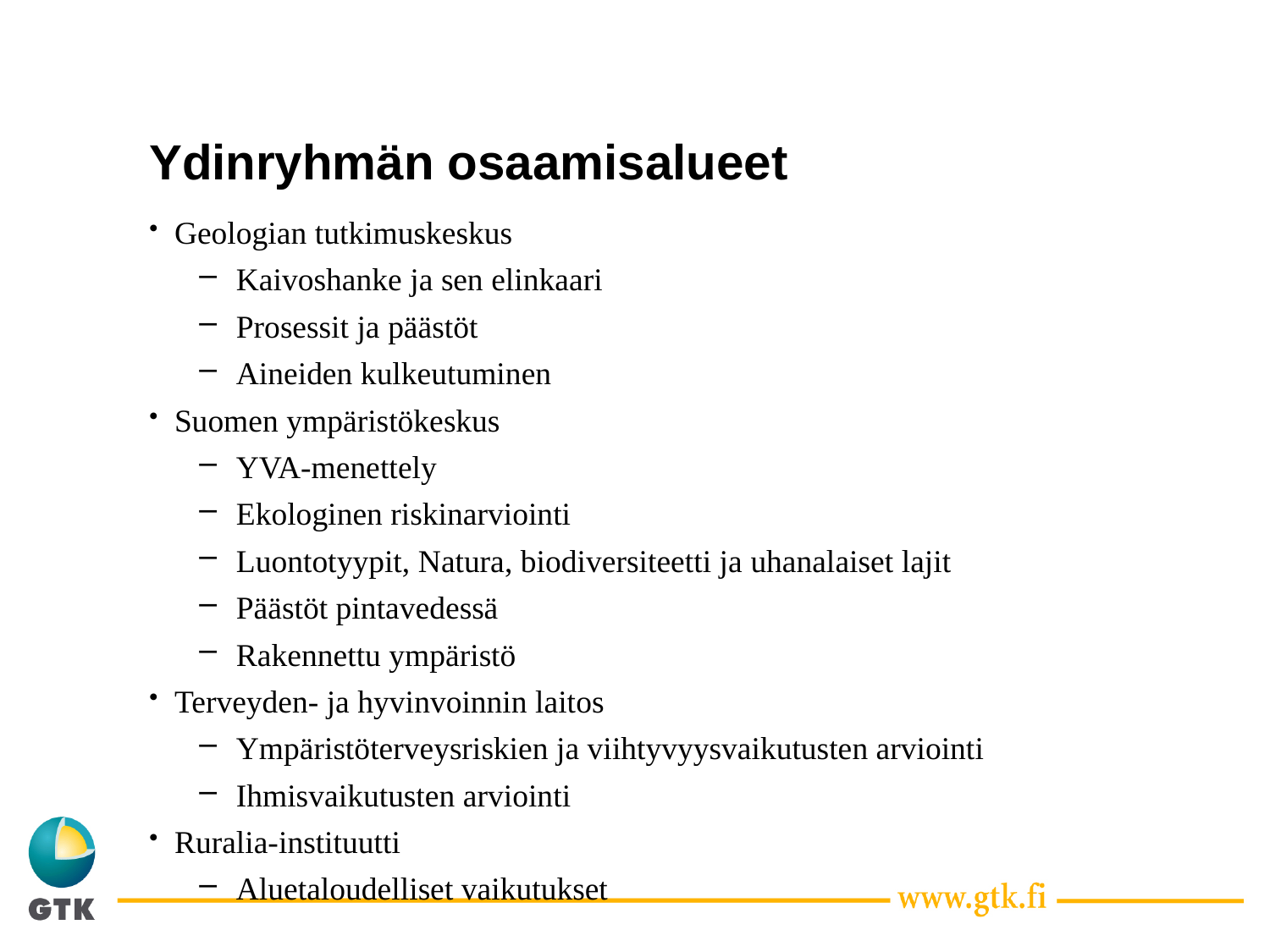

# Ydinryhmän osaamisalueet
Geologian tutkimuskeskus
Kaivoshanke ja sen elinkaari
Prosessit ja päästöt
Aineiden kulkeutuminen
Suomen ympäristökeskus
YVA-menettely
Ekologinen riskinarviointi
Luontotyypit, Natura, biodiversiteetti ja uhanalaiset lajit
Päästöt pintavedessä
Rakennettu ympäristö
Terveyden- ja hyvinvoinnin laitos
Ympäristöterveysriskien ja viihtyvyysvaikutusten arviointi
Ihmisvaikutusten arviointi
Ruralia-instituutti
Aluetaloudelliset vaikutukset